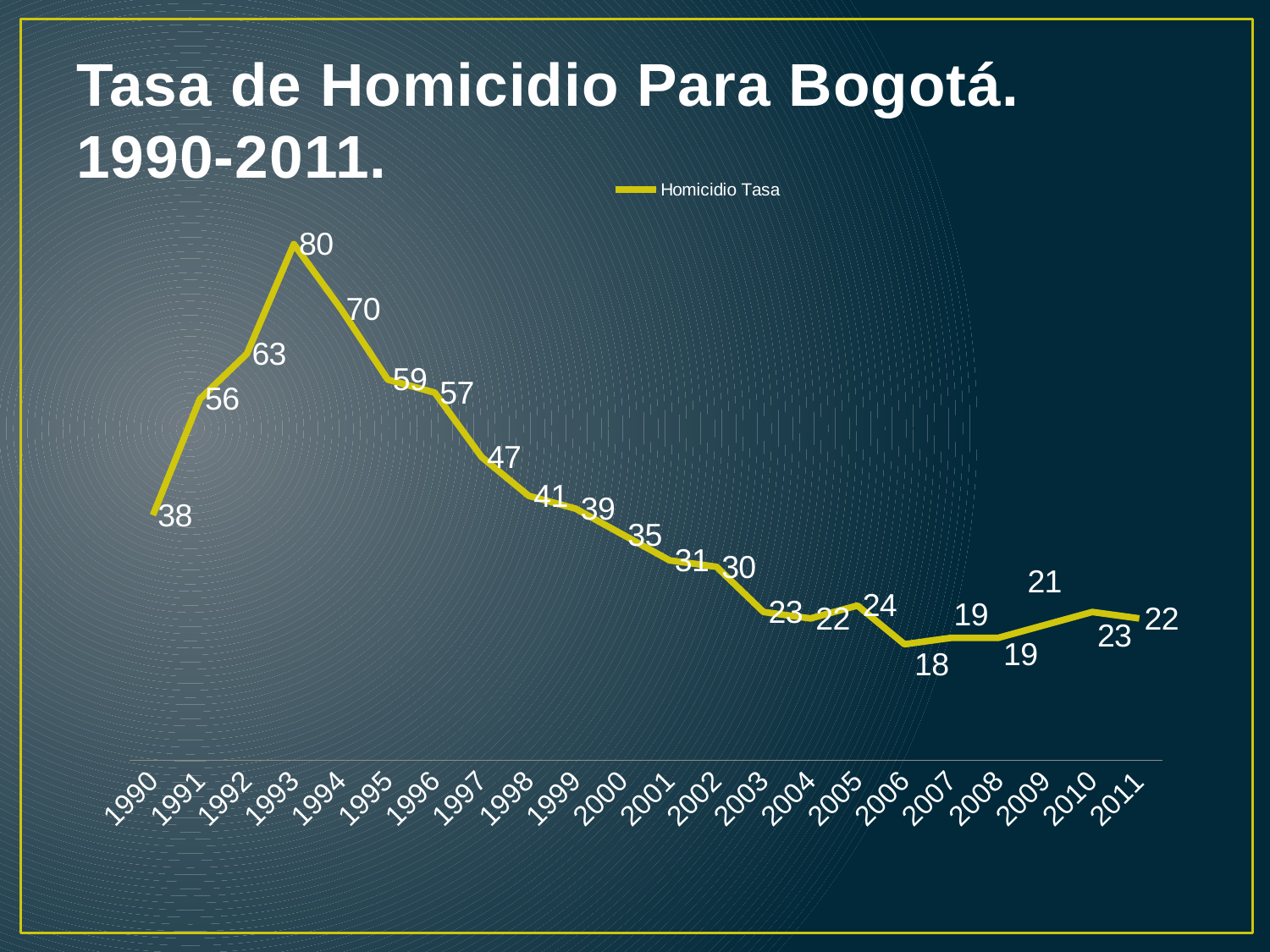

# Tasa de Homicidio Para Bogotá. 1990-2011.

### Chart

| Category |  |
|---|---|
| 1990 | 38.0 |
| 1991 | 56.0 |
| 1992 | 63.0 |
| 1993 | 80.0 |
| 1994 | 70.0 |
| 1995 | 59.0 |
| 1996 | 57.0 |
| 1997 | 47.0 |
| 1998 | 41.0 |
| 1999 | 39.0 |
| 2000 | 35.0 |
| 2001 | 31.0 |
| 2002 | 30.0 |
| 2003 | 23.0 |
| 2004 | 22.0 |
| 2005 | 24.0 |
| 2006 | 18.0 |
| 2007 | 19.0 |
| 2008 | 19.0 |
| 2009 | 21.0 |
| 2010 | 23.0 |
| 2011 | 22.0 |